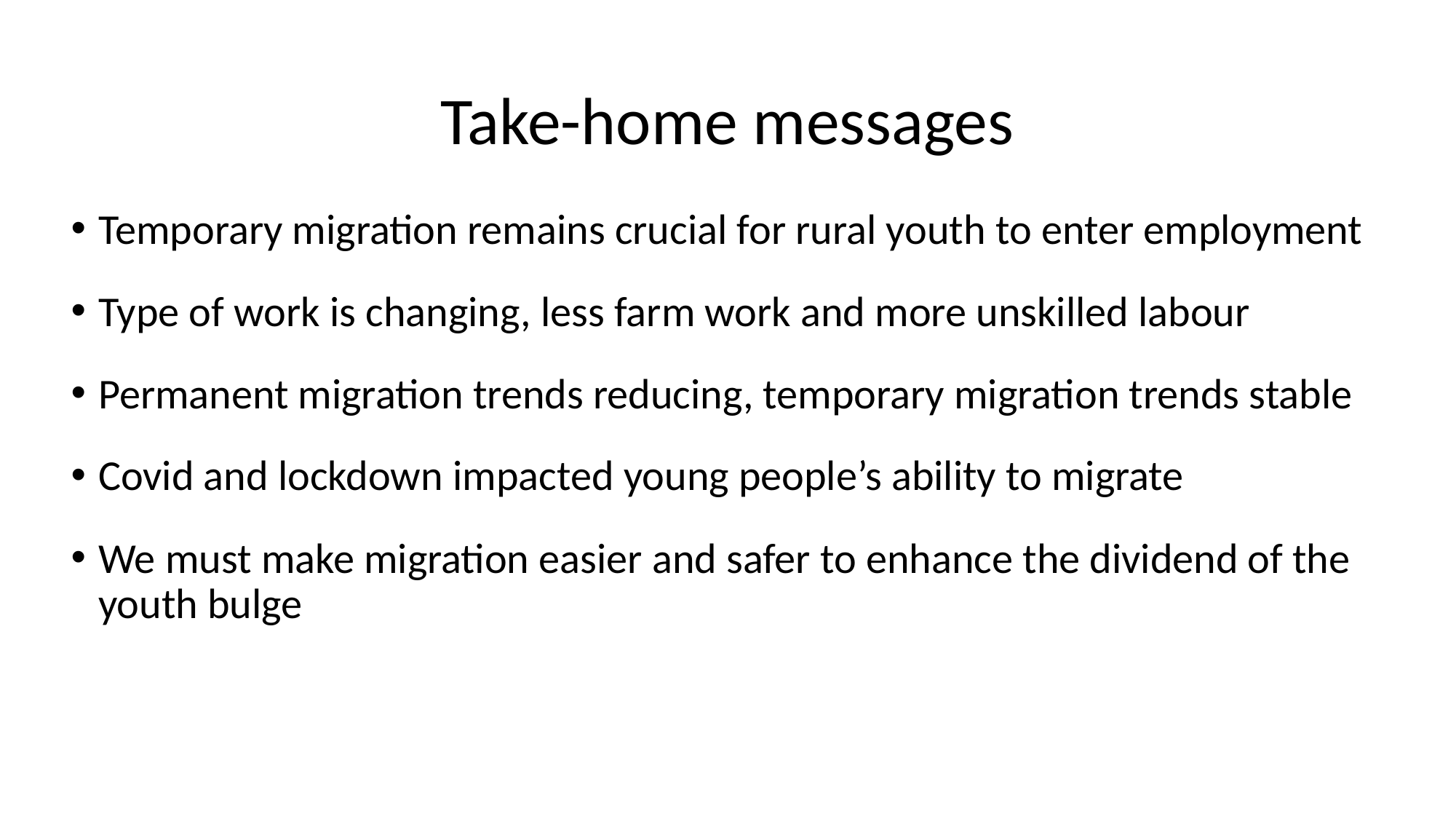

# Take-home messages
Temporary migration remains crucial for rural youth to enter employment
Type of work is changing, less farm work and more unskilled labour
Permanent migration trends reducing, temporary migration trends stable
Covid and lockdown impacted young people’s ability to migrate
We must make migration easier and safer to enhance the dividend of the youth bulge